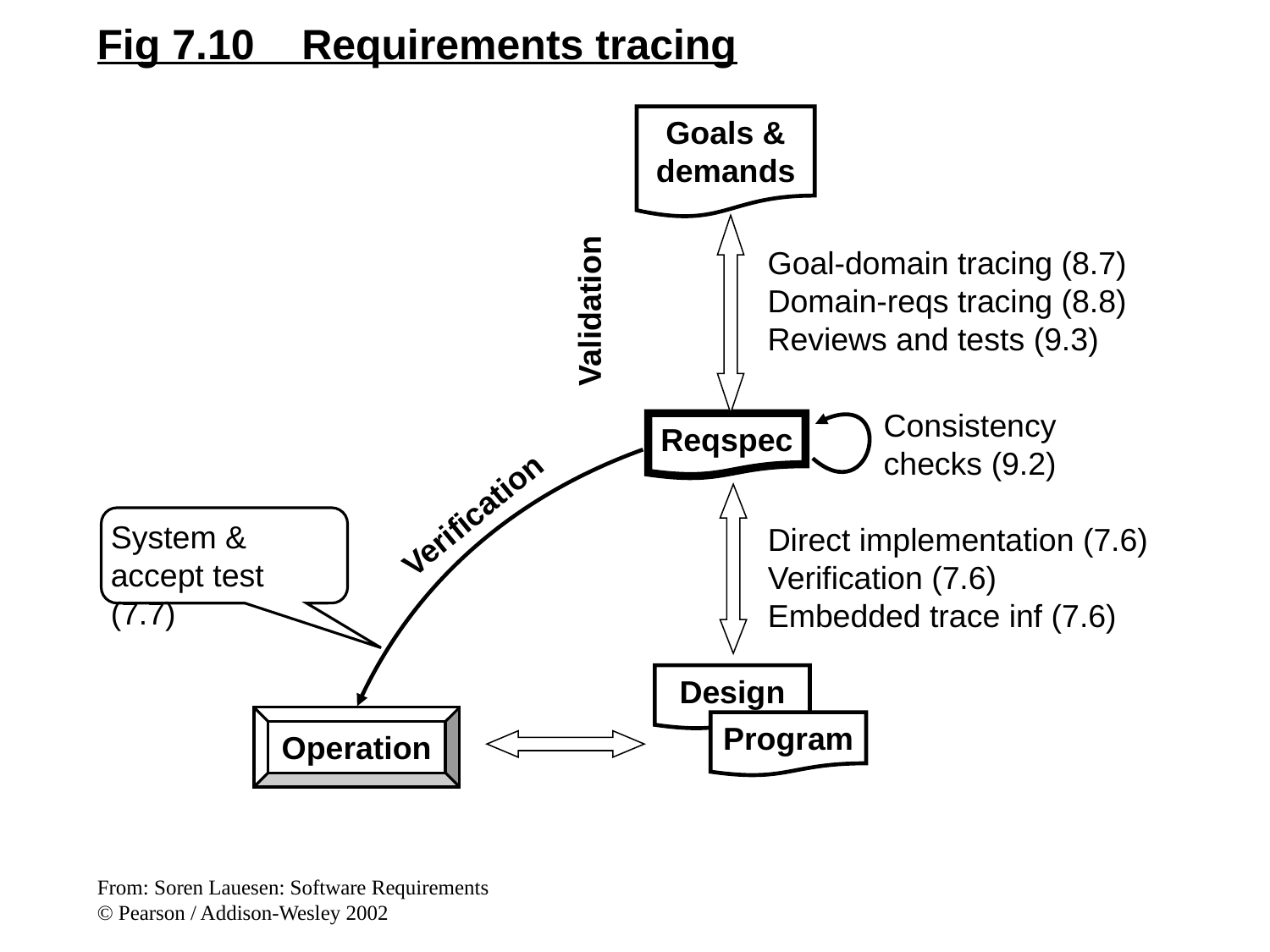

Fig 7.10    Requirements tracing
Goals &
demands

Goal-domain tracing (8.7)
Domain-reqs tracing (8.8)
Reviews and tests (9.3)
Validation

Consistency
checks (9.2)
Reqspec

Verification
System &
accept test (7.7)
Direct implementation (7.6)
Verification (7.6)
Embedded trace inf (7.6)

Design
Operation
Program
From: Soren Lauesen: Software Requirements
© Pearson / Addison-Wesley 2002